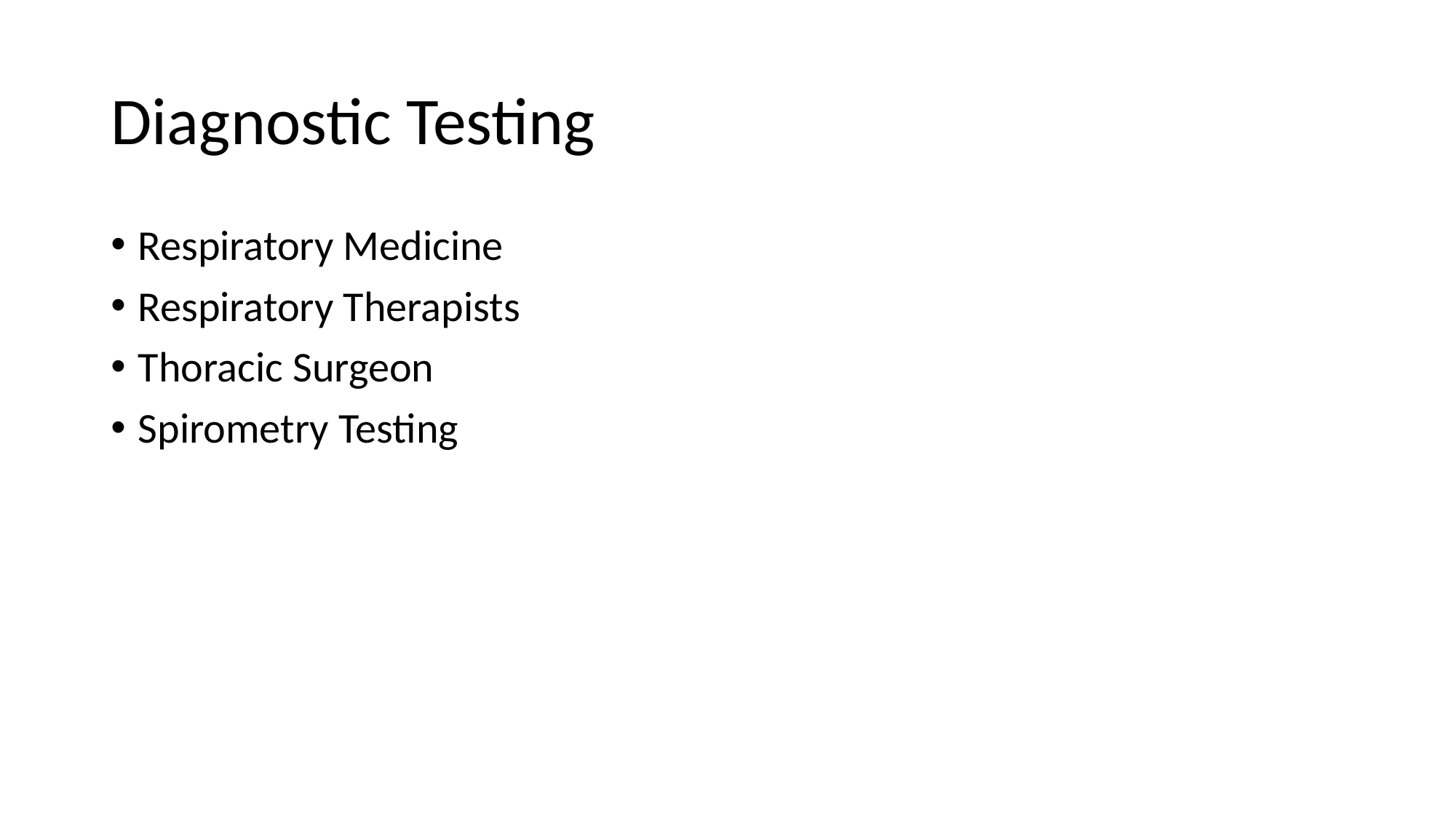

# Diagnostic Testing
Respiratory Medicine
Respiratory Therapists
Thoracic Surgeon
Spirometry Testing